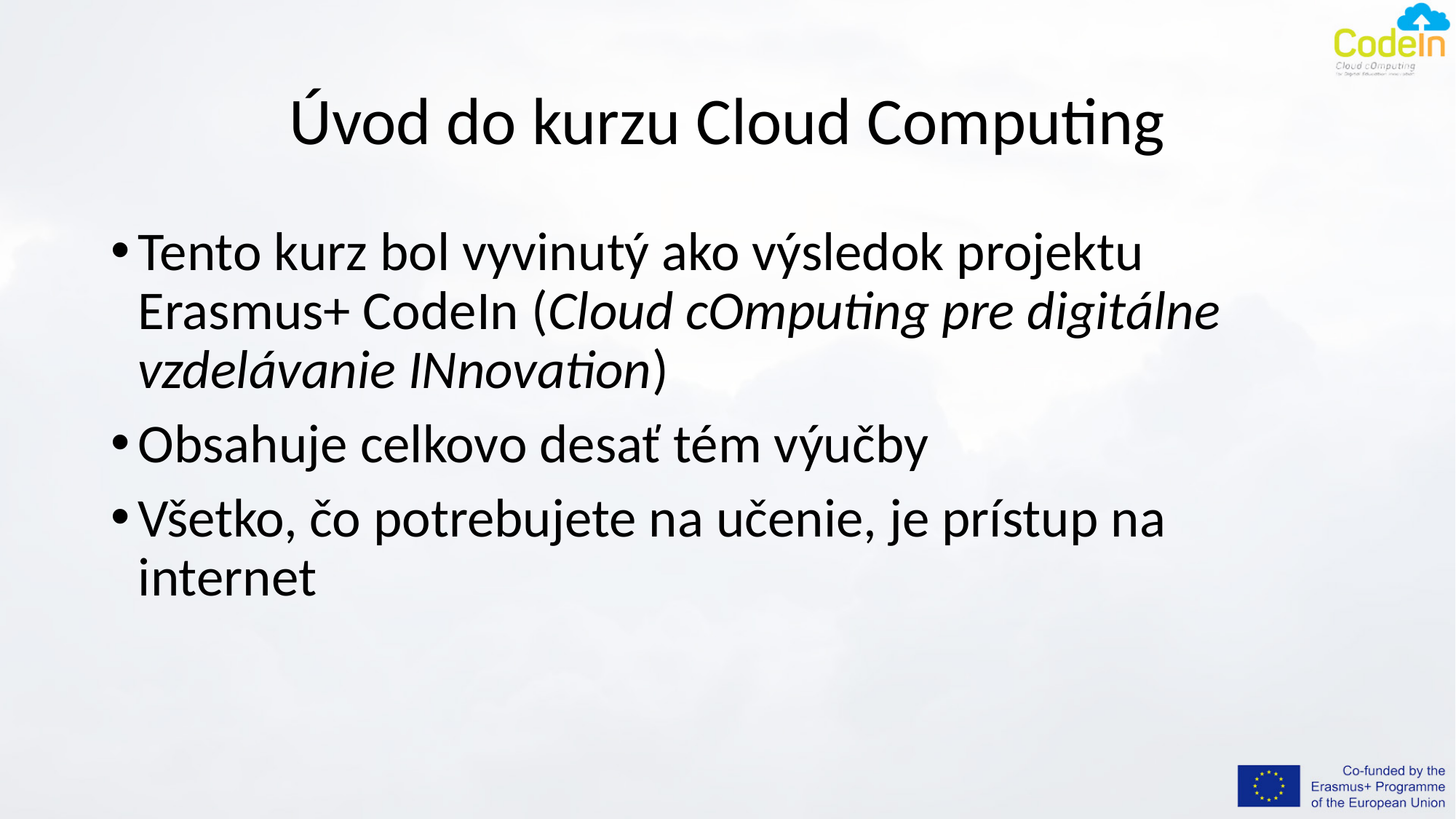

# Úvod do kurzu Cloud Computing
Tento kurz bol vyvinutý ako výsledok projektu Erasmus+ CodeIn (Cloud cOmputing pre digitálne vzdelávanie INnovation)
Obsahuje celkovo desať tém výučby
Všetko, čo potrebujete na učenie, je prístup na internet